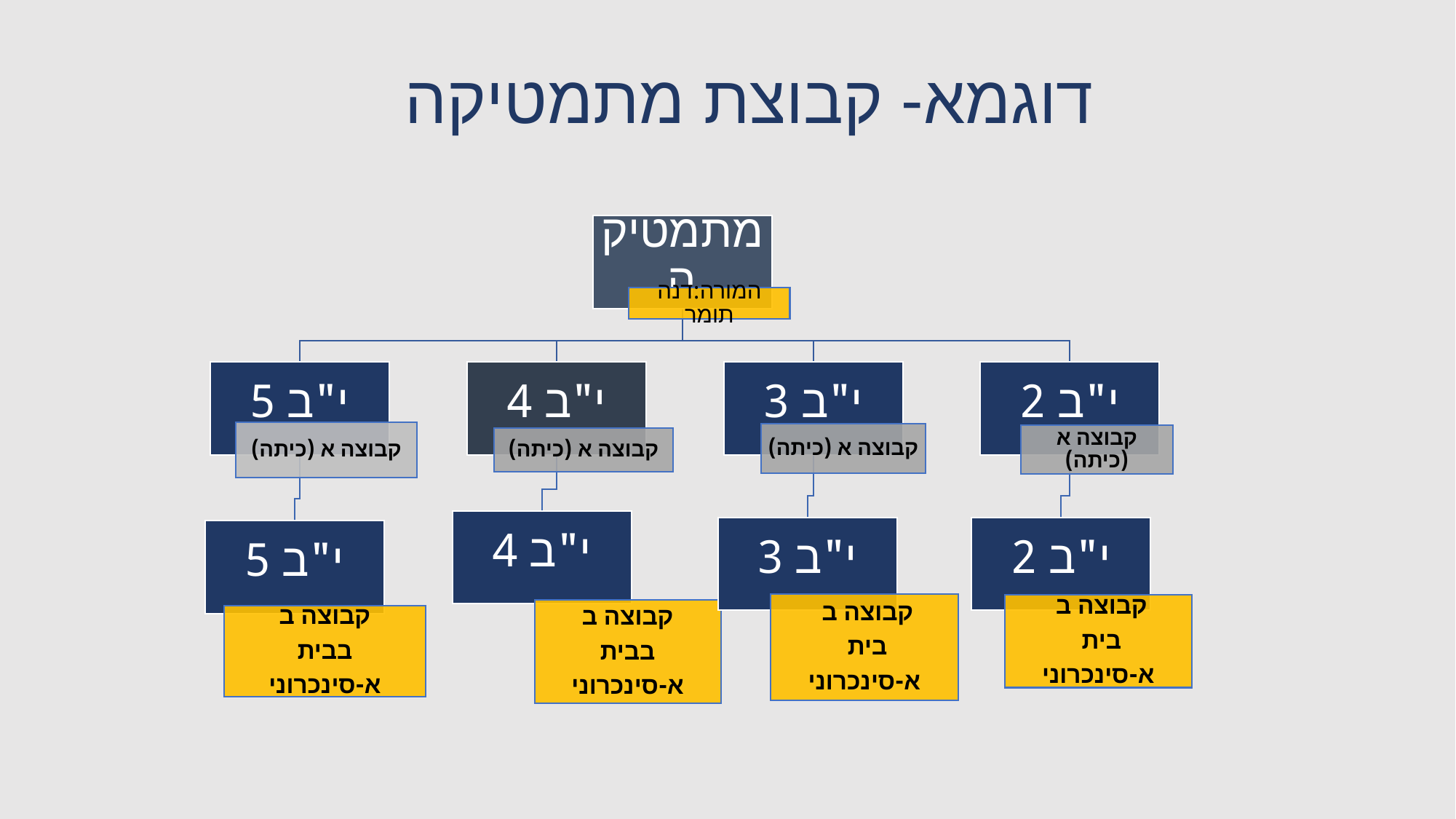

# דוגמא- קבוצת מתמטיקה
מתמטיקה
המורה:דנה תומר
י"ב 5
קבוצה א (כיתה)
י"ב 5
קבוצה ב
בבית
א-סינכרוני
י"ב 4
קבוצה א (כיתה)
י"ב 4
קבוצה ב
בבית
א-סינכרוני
י"ב 3
קבוצה א (כיתה)
י"ב 3
קבוצה ב
בית
א-סינכרוני
י"ב 2
קבוצה א (כיתה)
י"ב 2
קבוצה ב
בית
א-סינכרוני